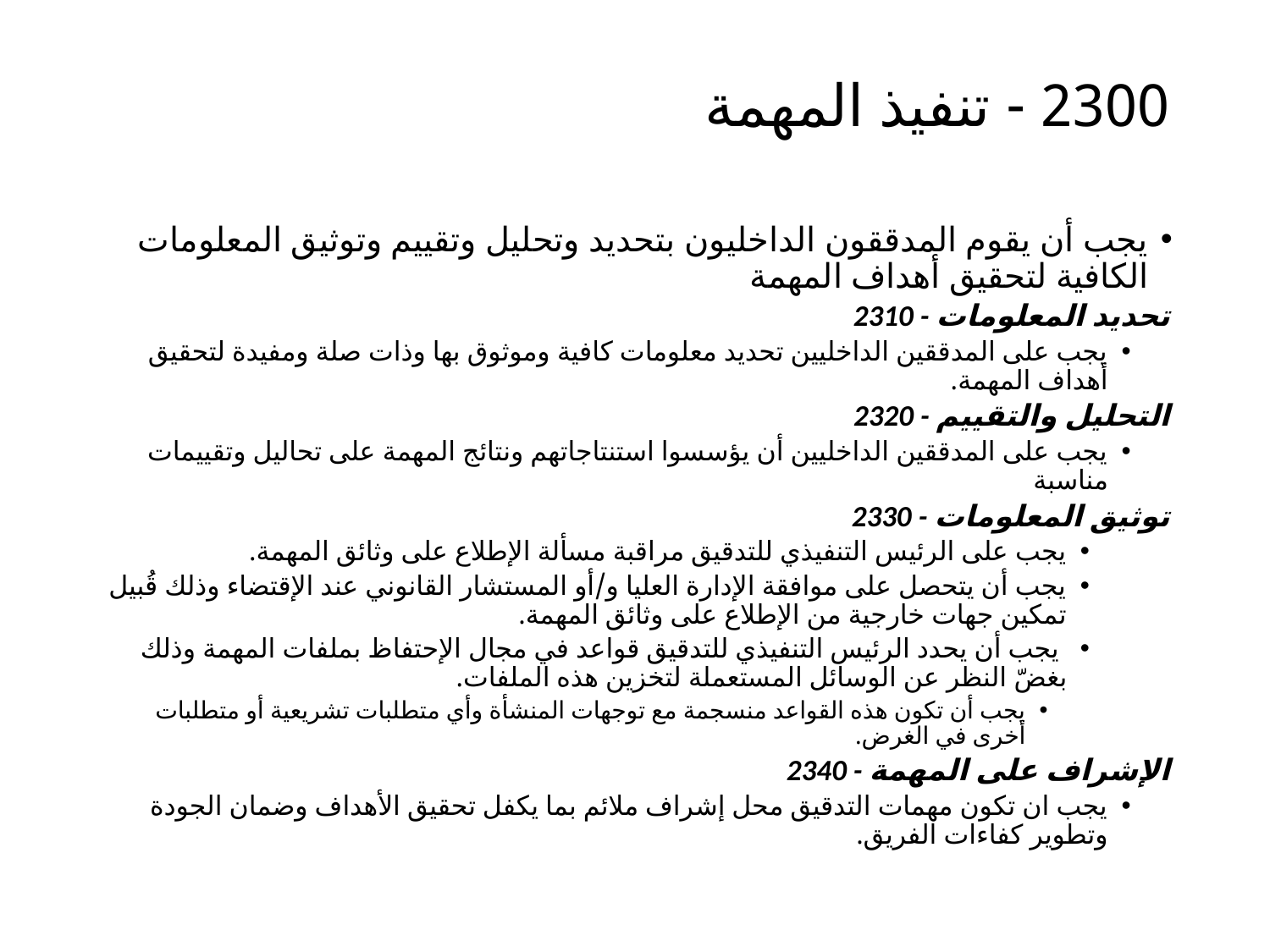

# 2300 - تنفيذ المهمة
يجب أن يقوم المدققون الداخليون بتحديد وتحليل وتقييم وتوثيق المعلومات الكافية لتحقيق أهداف المهمة
2310 - تحديد المعلومات
يجب على المدققين الداخليين تحديد معلومات كافية وموثوق بها وذات صلة ومفيدة لتحقيق أهداف المهمة.
2320 - التحليل والتقييم
يجب على المدققين الداخليين أن يؤسسوا استنتاجاتهم ونتائج المهمة على تحاليل وتقييمات مناسبة
2330 - توثيق المعلومات
يجب على الرئيس التنفيذي للتدقيق مراقبة مسألة الإطلاع على وثائق المهمة.
يجب أن يتحصل على موافقة الإدارة العليا و/أو المستشار القانوني عند الإقتضاء وذلك قُبيل تمكين جهات خارجية من الإطلاع على وثائق المهمة.
 يجب أن يحدد الرئيس التنفيذي للتدقيق قواعد في مجال الإحتفاظ بملفات المهمة وذلك بغضّ النظر عن الوسائل المستعملة لتخزين هذه الملفات.
يجب أن تكون هذه القواعد منسجمة مع توجهات المنشأة وأي متطلبات تشريعية أو متطلبات أخرى في الغرض.
2340 - الإشراف على المهمة
يجب ان تكون مهمات التدقيق محل إشراف ملائم بما يكفل تحقيق الأهداف وضمان الجودة وتطوير كفاءات الفريق.